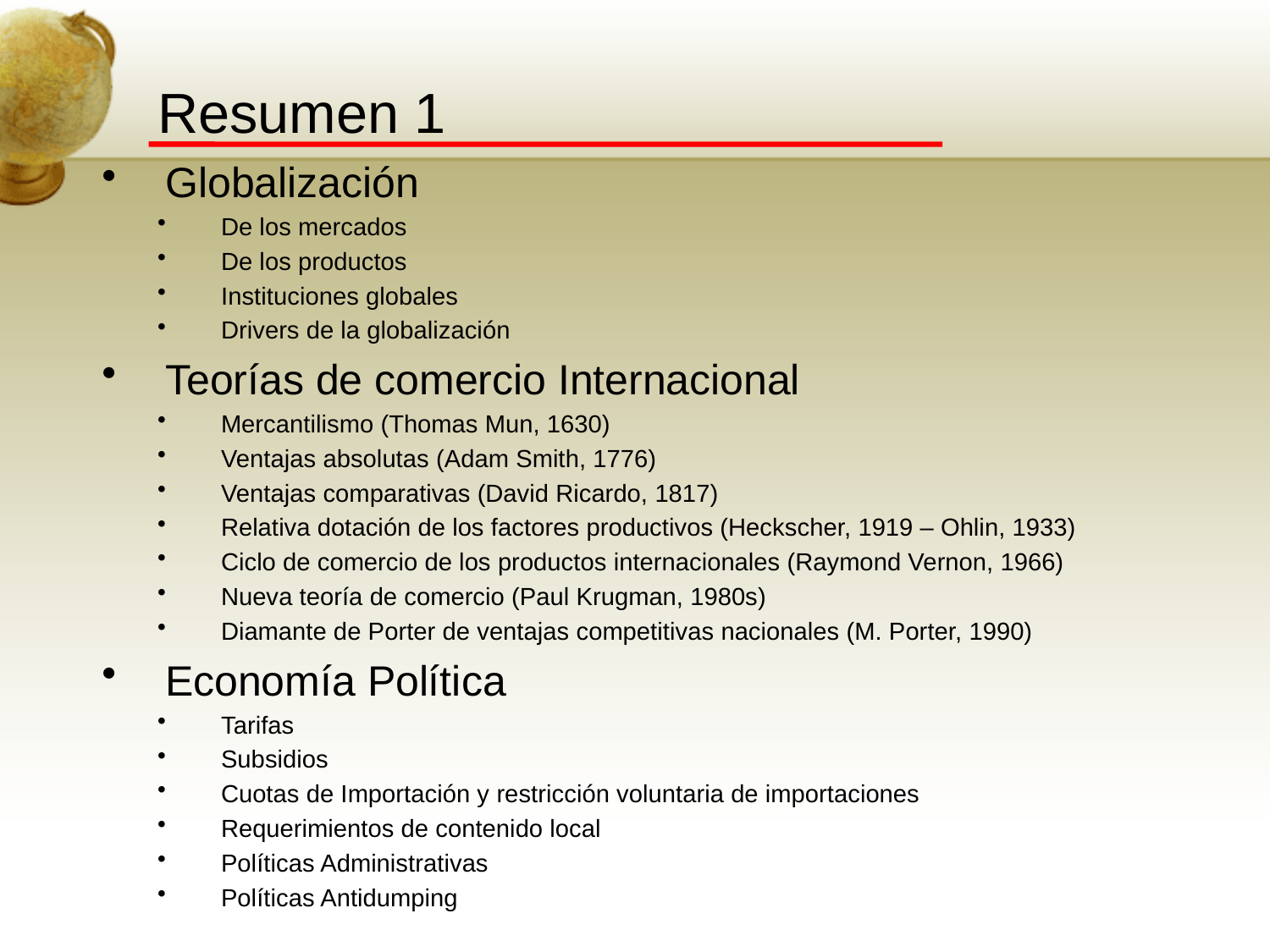

# Resumen 1

Globalización
De los mercados
De los productos
Instituciones globales
Drivers de la globalización
Teorías de comercio Internacional
Mercantilismo (Thomas Mun, 1630)
Ventajas absolutas (Adam Smith, 1776)
Ventajas comparativas (David Ricardo, 1817)
Relativa dotación de los factores productivos (Heckscher, 1919 – Ohlin, 1933)
Ciclo de comercio de los productos internacionales (Raymond Vernon, 1966)
Nueva teoría de comercio (Paul Krugman, 1980s)
Diamante de Porter de ventajas competitivas nacionales (M. Porter, 1990)
Economía Política
Tarifas
Subsidios
Cuotas de Importación y restricción voluntaria de importaciones
Requerimientos de contenido local
Políticas Administrativas
Políticas Antidumping